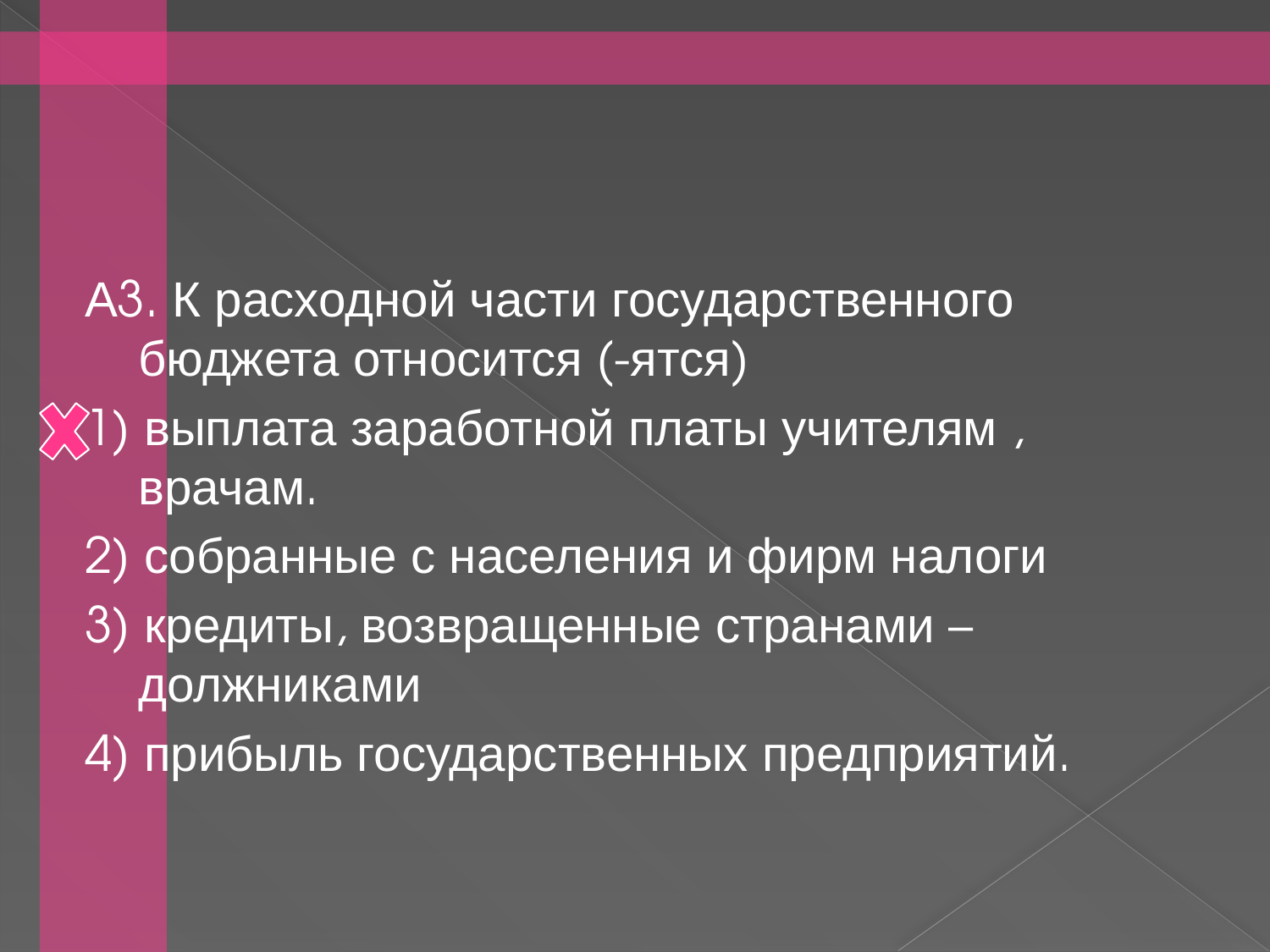

#
А3. К расходной части государственного бюджета относится (-ятся)
1) выплата заработной платы учителям , врачам.
2) собранные с населения и фирм налоги
3) кредиты, возвращенные странами – должниками
4) прибыль государственных предприятий.